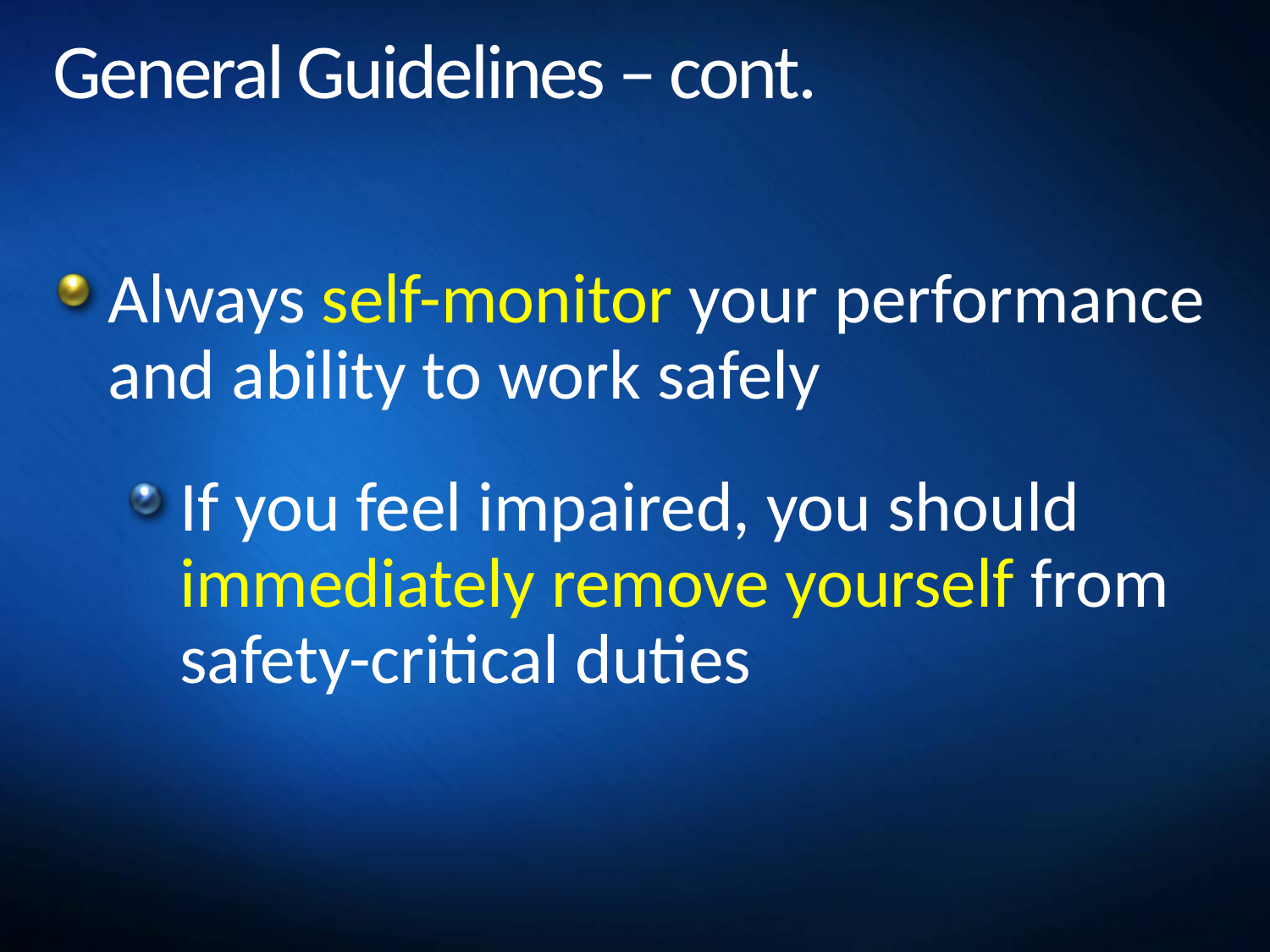

# General Guidelines – cont.

Always self-monitor your performance and ability to work safely

If you feel impaired, you should immediately remove yourself from safety-critical duties